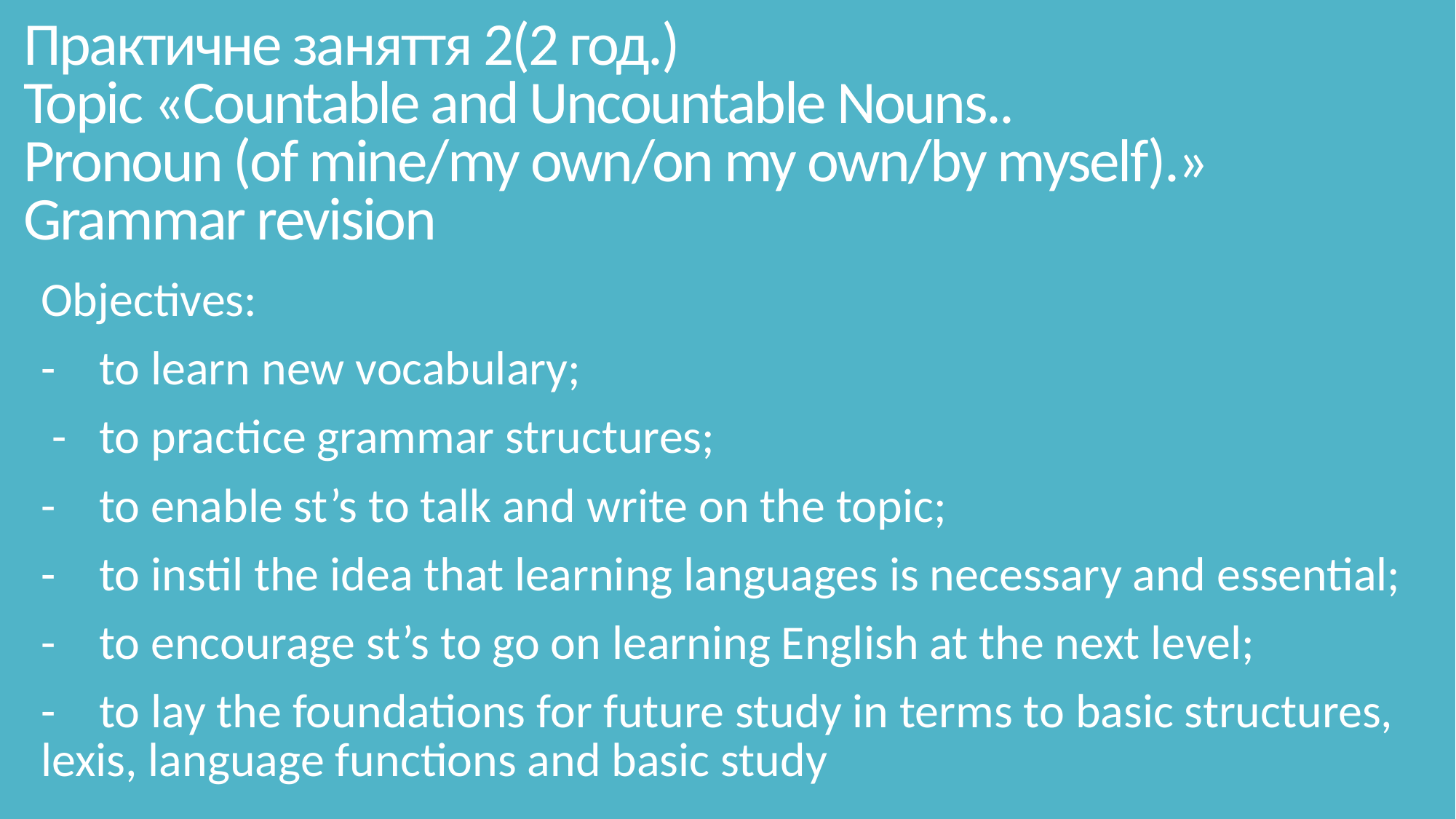

# Практичне заняття 2(2 год.)
Topic «Countable and Uncountable Nouns..
Pronoun (of mine/my own/on my own/by myself).»
Grammar revision
Objectives:
-    to learn new vocabulary;
 -   to practice grammar structures;
-    to enable st’s to talk and write on the topic;
-    to instil the idea that learning languages is necessary and essential;
-    to encourage st’s to go on learning English at the next level;
-    to lay the foundations for future study in terms to basic structures, lexis, language functions and basic study